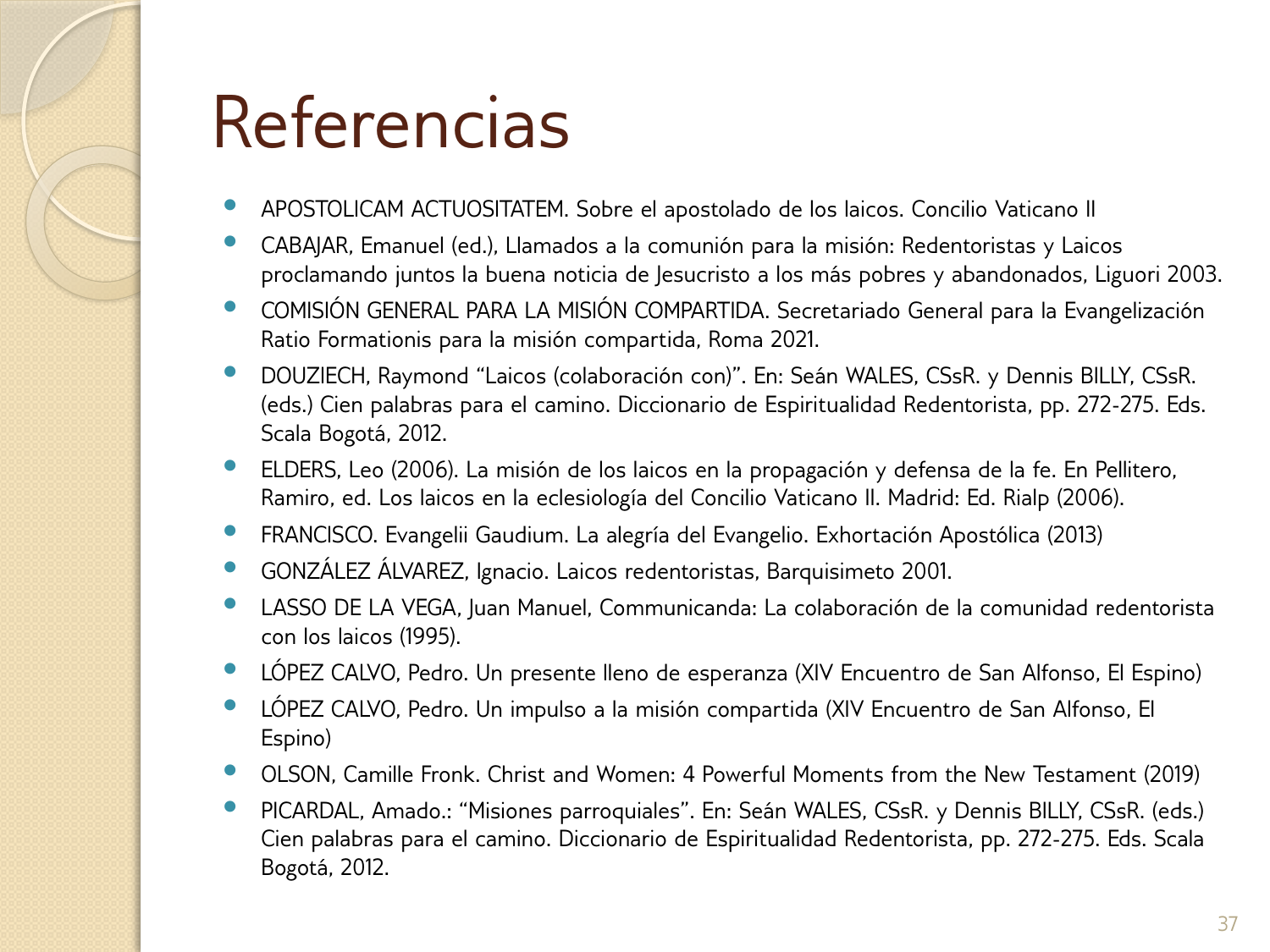

# Referencias
APOSTOLICAM ACTUOSITATEM. Sobre el apostolado de los laicos. Concilio Vaticano II
CABAJAR, Emanuel (ed.), Llamados a la comunión para la misión: Redentoristas y Laicos proclamando juntos la buena noticia de Jesucristo a los más pobres y abandonados, Liguori 2003.
COMISIÓN GENERAL PARA LA MISIÓN COMPARTIDA. Secretariado General para la Evangelización Ratio Formationis para la misión compartida, Roma 2021.
DOUZIECH, Raymond “Laicos (colaboración con)”. En: Seán WALES, CSsR. y Dennis BILLY, CSsR. (eds.) Cien palabras para el camino. Diccionario de Espiritualidad Redentorista, pp. 272-275. Eds. Scala Bogotá, 2012.
ELDERS, Leo (2006). La misión de los laicos en la propagación y defensa de la fe. En Pellitero, Ramiro, ed. Los laicos en la eclesiología del Concilio Vaticano II. Madrid: Ed. Rialp (2006).
FRANCISCO. Evangelii Gaudium. La alegría del Evangelio. Exhortación Apostólica (2013)
GONZÁLEZ ÁLVAREZ, Ignacio. Laicos redentoristas, Barquisimeto 2001.
LASSO DE LA VEGA, Juan Manuel, Communicanda: La colaboración de la comunidad redentorista con los laicos (1995).
LÓPEZ CALVO, Pedro. Un presente lleno de esperanza (XIV Encuentro de San Alfonso, El Espino)
LÓPEZ CALVO, Pedro. Un impulso a la misión compartida (XIV Encuentro de San Alfonso, El Espino)
OLSON, Camille Fronk. Christ and Women: 4 Powerful Moments from the New Testament (2019)
PICARDAL, Amado.: “Misiones parroquiales”. En: Seán WALES, CSsR. y Dennis BILLY, CSsR. (eds.) Cien palabras para el camino. Diccionario de Espiritualidad Redentorista, pp. 272-275. Eds. Scala Bogotá, 2012.

37